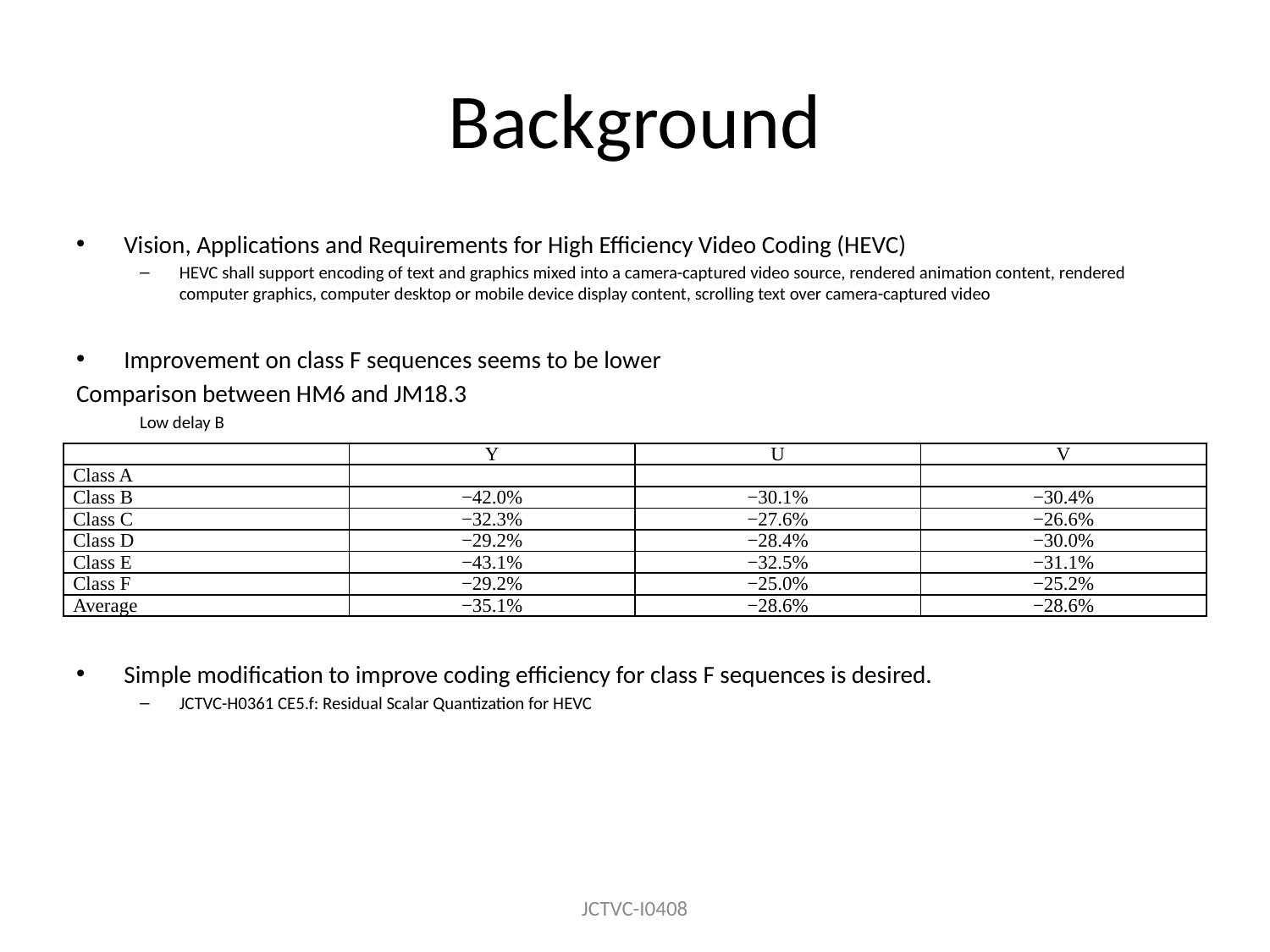

# Background
Vision, Applications and Requirements for High Efficiency Video Coding (HEVC)
HEVC shall support encoding of text and graphics mixed into a camera-captured video source, rendered animation content, rendered computer graphics, computer desktop or mobile device display content, scrolling text over camera-captured video

Improvement on class F sequences seems to be lower
Comparison between HM6 and JM18.3
Low delay B

Simple modification to improve coding efficiency for class F sequences is desired.
JCTVC-H0361 CE5.f: Residual Scalar Quantization for HEVC
|  | Y | U | V |
| --- | --- | --- | --- |
| Class A |  |  |  |
| Class B | −42.0% | −30.1% | −30.4% |
| Class C | −32.3% | −27.6% | −26.6% |
| Class D | −29.2% | −28.4% | −30.0% |
| Class E | −43.1% | −32.5% | −31.1% |
| Class F | −29.2% | −25.0% | −25.2% |
| Average | −35.1% | −28.6% | −28.6% |
JCTVC-I0408